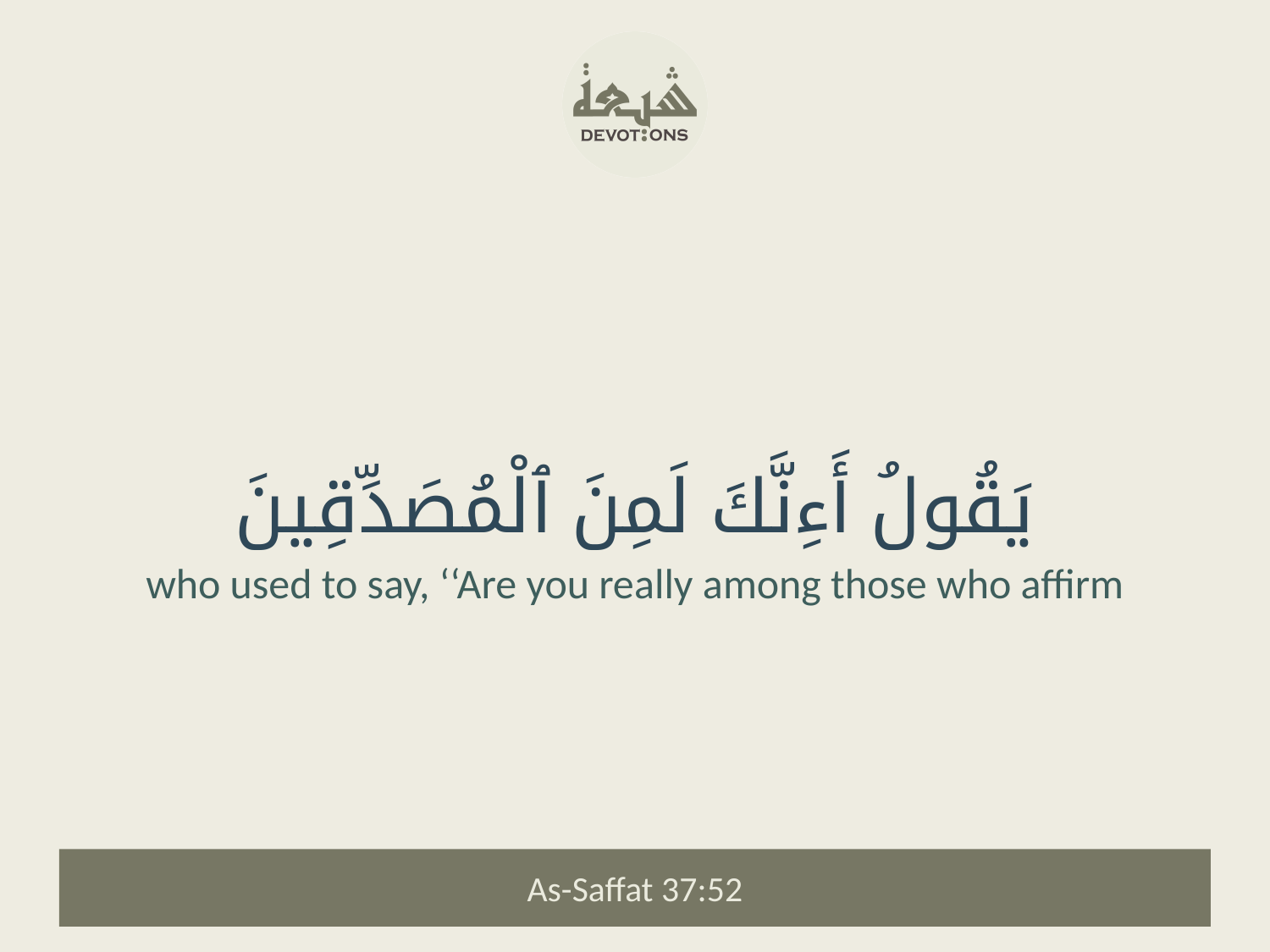

يَقُولُ أَءِنَّكَ لَمِنَ ٱلْمُصَدِّقِينَ
who used to say, ‘‘Are you really among those who affirm
As-Saffat 37:52